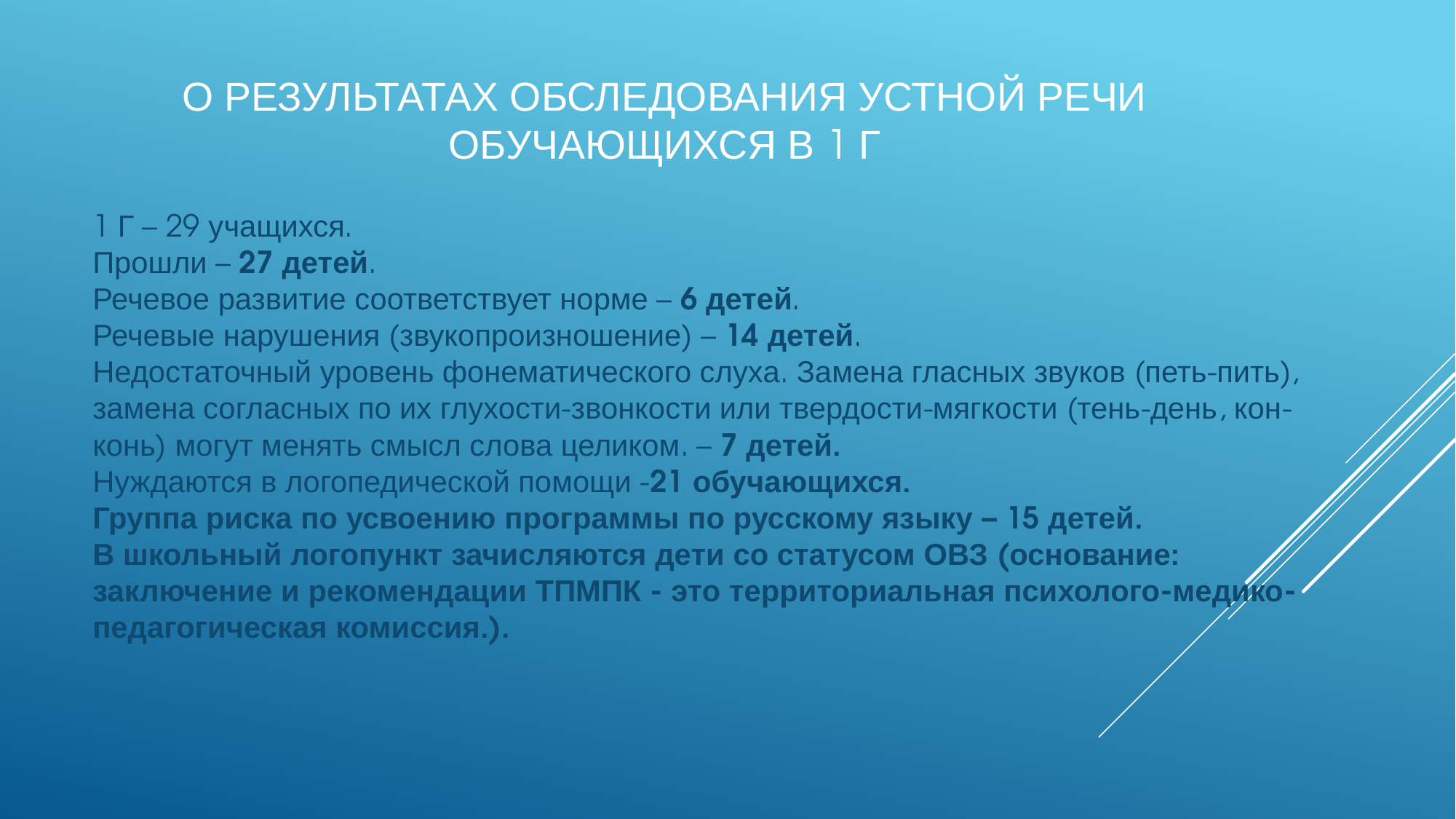

# О результатах обследования устной речи обучающихся в 1 Г
1 Г – 29 учащихся.
Прошли – 27 детей.
Речевое развитие соответствует норме – 6 детей.
Речевые нарушения (звукопроизношение) – 14 детей.
Недостаточный уровень фонематического слуха. Замена гласных звуков (петь-пить), замена согласных по их глухости-звонкости или твердости-мягкости (тень-день, кон-конь) могут менять смысл слова целиком. – 7 детей.
Нуждаются в логопедической помощи -21 обучающихся.
Группа риска по усвоению программы по русскому языку – 15 детей.
В школьный логопункт зачисляются дети со статусом ОВЗ (основание: заключение и рекомендации ТПМПК - это территориальная психолого-медико-педагогическая комиссия.).